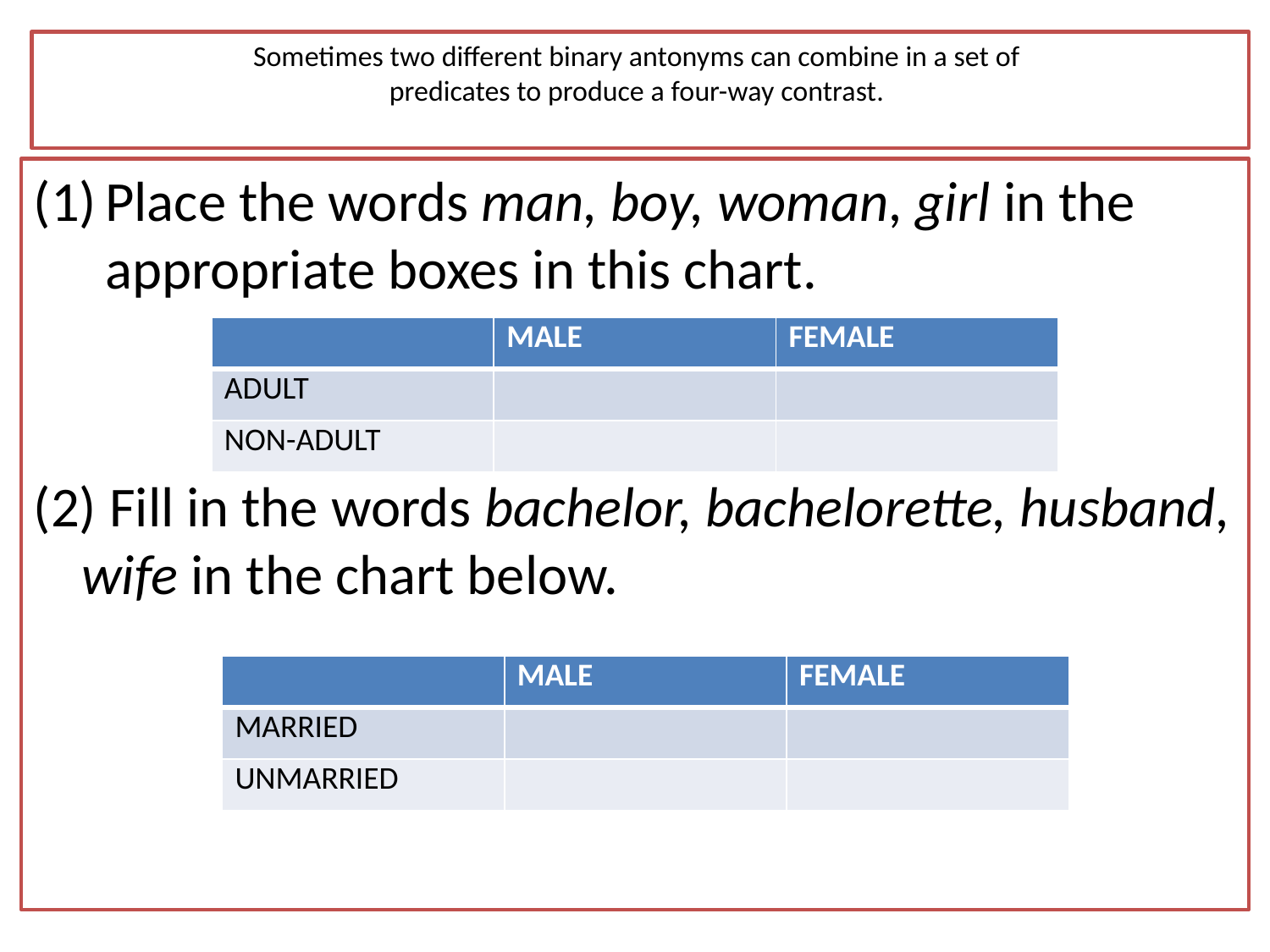

# Sometimes two different binary antonyms can combine in a set of predicates to produce a four-way contrast.
Place the words man, boy, woman, girl in the appropriate boxes in this chart.

(2) Fill in the words bachelor, bachelorette, husband, wife in the chart below.

|  | MALE | FEMALE |
| --- | --- | --- |
| ADULT |  |  |
| NON-ADULT |  |  |
|  | MALE | FEMALE |
| --- | --- | --- |
| MARRIED |  |  |
| UNMARRIED |  |  |